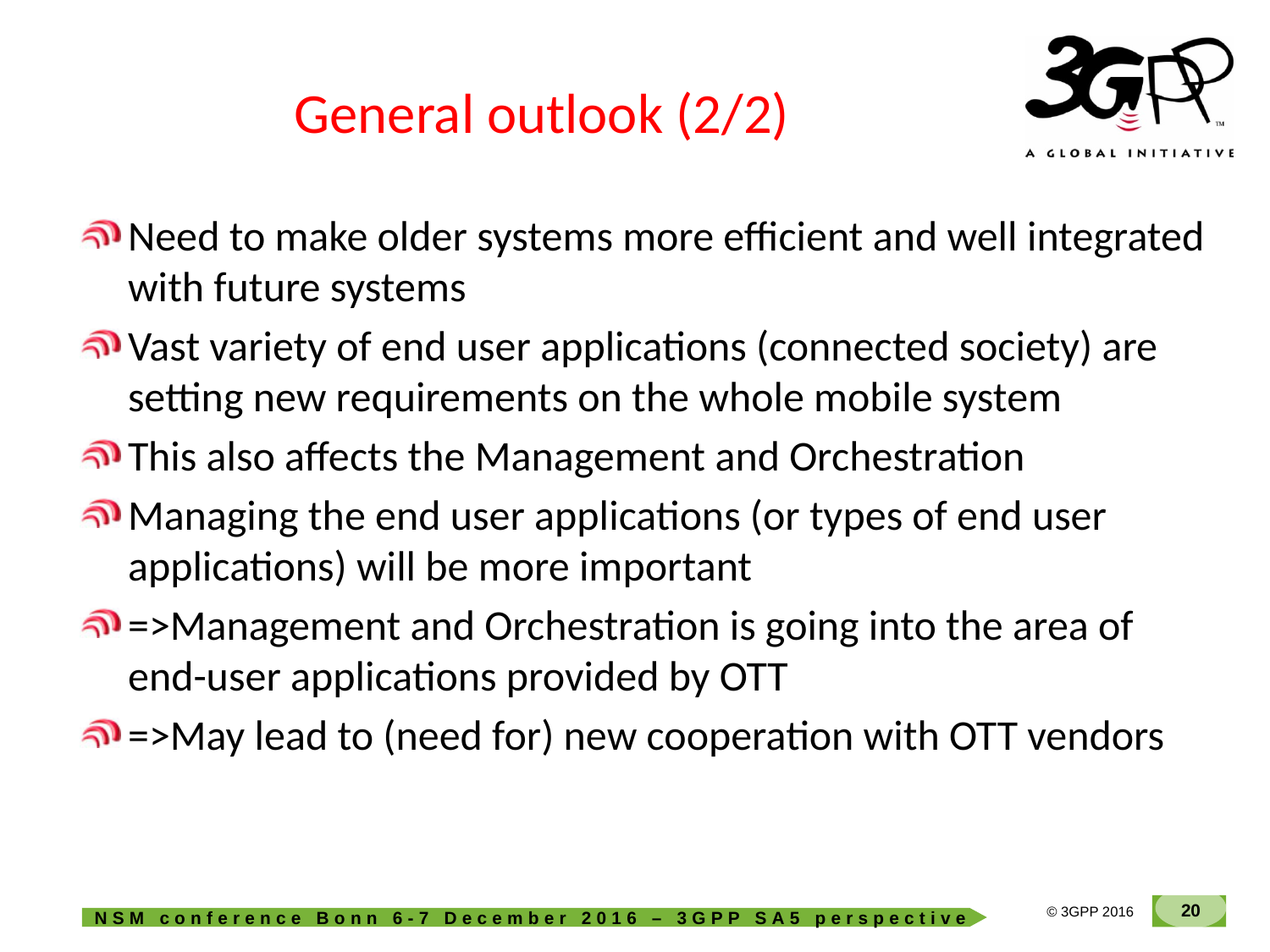

# General outlook (2/2)
Need to make older systems more efficient and well integrated with future systems
Vast variety of end user applications (connected society) are setting new requirements on the whole mobile system
This also affects the Management and Orchestration
Managing the end user applications (or types of end user applications) will be more important
=>Management and Orchestration is going into the area of end-user applications provided by OTT
=>May lead to (need for) new cooperation with OTT vendors